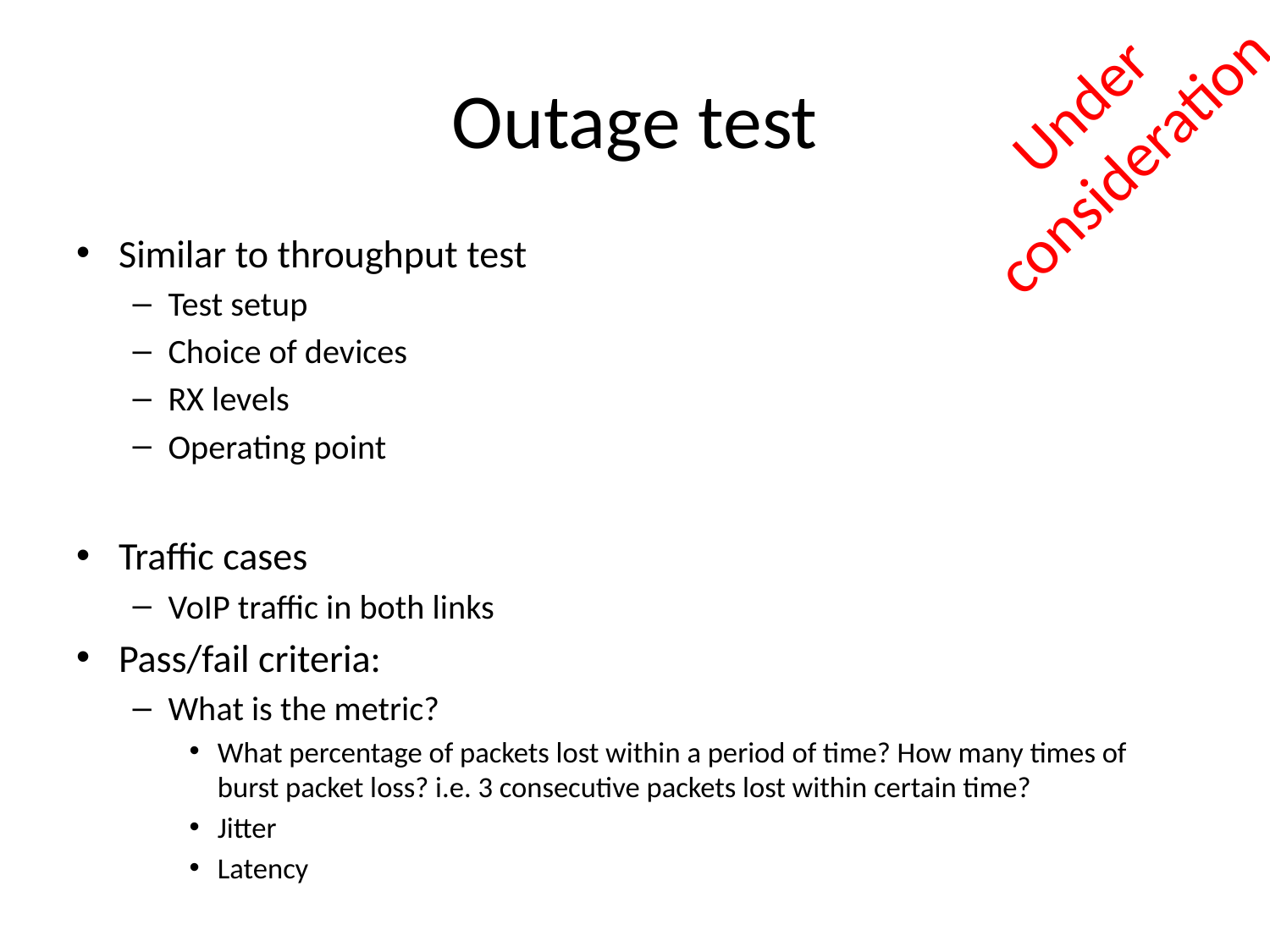

# Outage test
Under consideration
Similar to throughput test
Test setup
Choice of devices
RX levels
Operating point

Traffic cases
VoIP traffic in both links
Pass/fail criteria:
What is the metric?
What percentage of packets lost within a period of time? How many times of burst packet loss? i.e. 3 consecutive packets lost within certain time?
Jitter
Latency